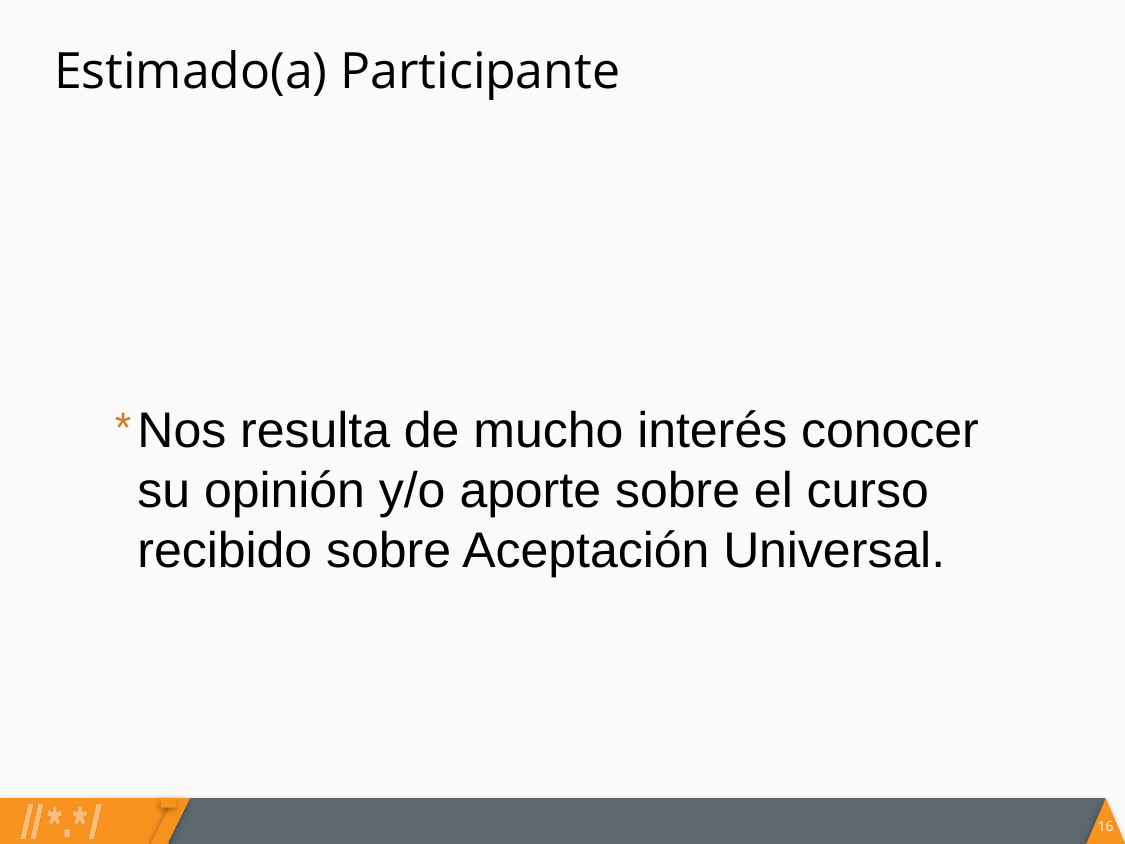

# Estimado(a) Participante

Nos resulta de mucho interés conocer su opinión y/o aporte sobre el curso recibido sobre Aceptación Universal.